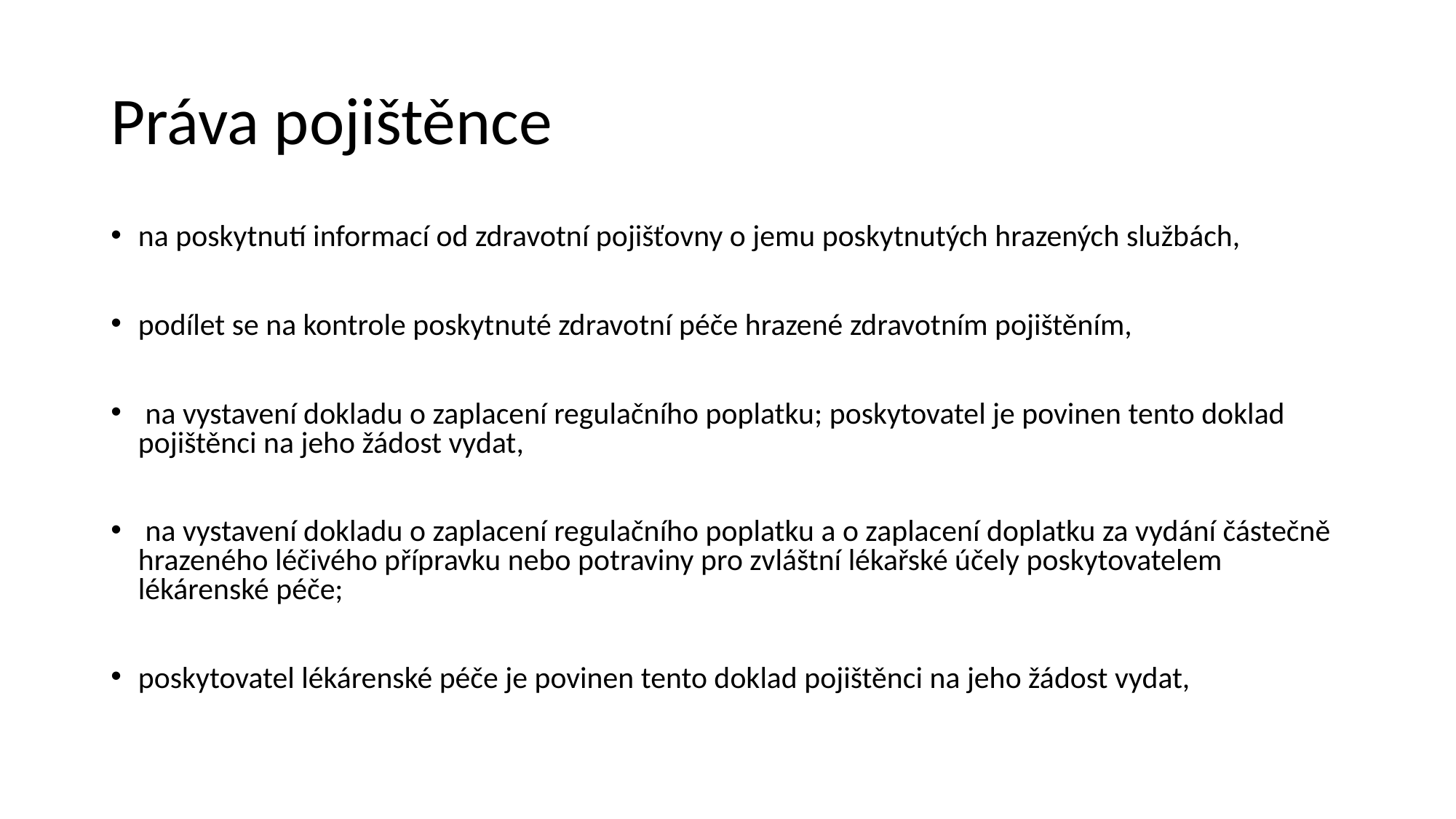

Práva pojištěnce
na poskytnutí informací od zdravotní pojišťovny o jemu poskytnutých hrazených službách,

podílet se na kontrole poskytnuté zdravotní péče hrazené zdravotním pojištěním,

 na vystavení dokladu o zaplacení regulačního poplatku; poskytovatel je povinen tento doklad pojištěnci na jeho žádost vydat,

 na vystavení dokladu o zaplacení regulačního poplatku a o zaplacení doplatku za vydání částečně hrazeného léčivého přípravku nebo potraviny pro zvláštní lékařské účely poskytovatelem lékárenské péče;

poskytovatel lékárenské péče je povinen tento doklad pojištěnci na jeho žádost vydat,